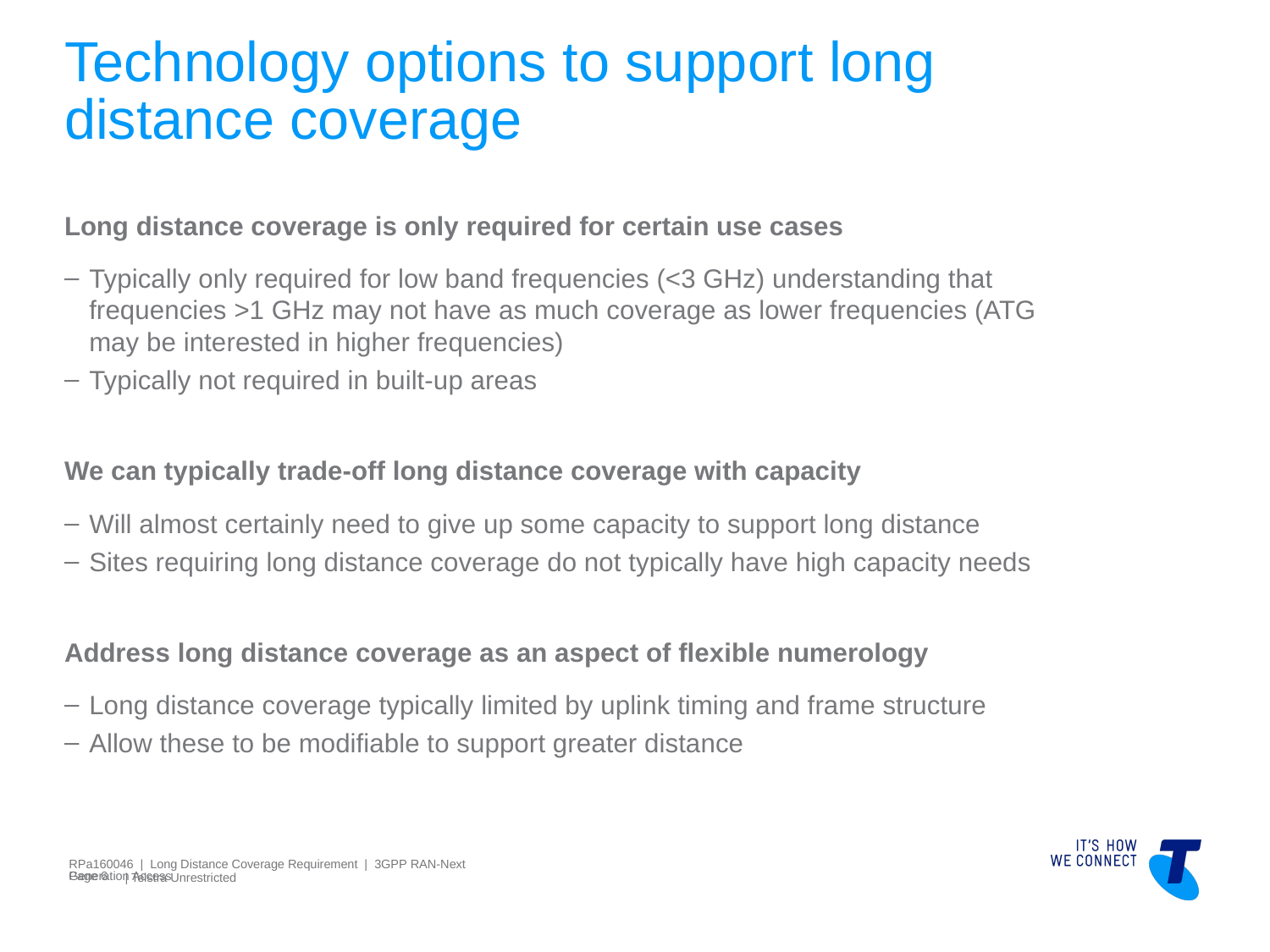

# Technology options to support long distance coverage
Long distance coverage is only required for certain use cases
Typically only required for low band frequencies (<3 GHz) understanding that frequencies >1 GHz may not have as much coverage as lower frequencies (ATG may be interested in higher frequencies)
Typically not required in built-up areas

We can typically trade-off long distance coverage with capacity
Will almost certainly need to give up some capacity to support long distance
Sites requiring long distance coverage do not typically have high capacity needs

Address long distance coverage as an aspect of flexible numerology
Long distance coverage typically limited by uplink timing and frame structure
Allow these to be modifiable to support greater distance
RPa160046  |  Long Distance Coverage Requirement  |  3GPP RAN-Next Generation Access
Page 6